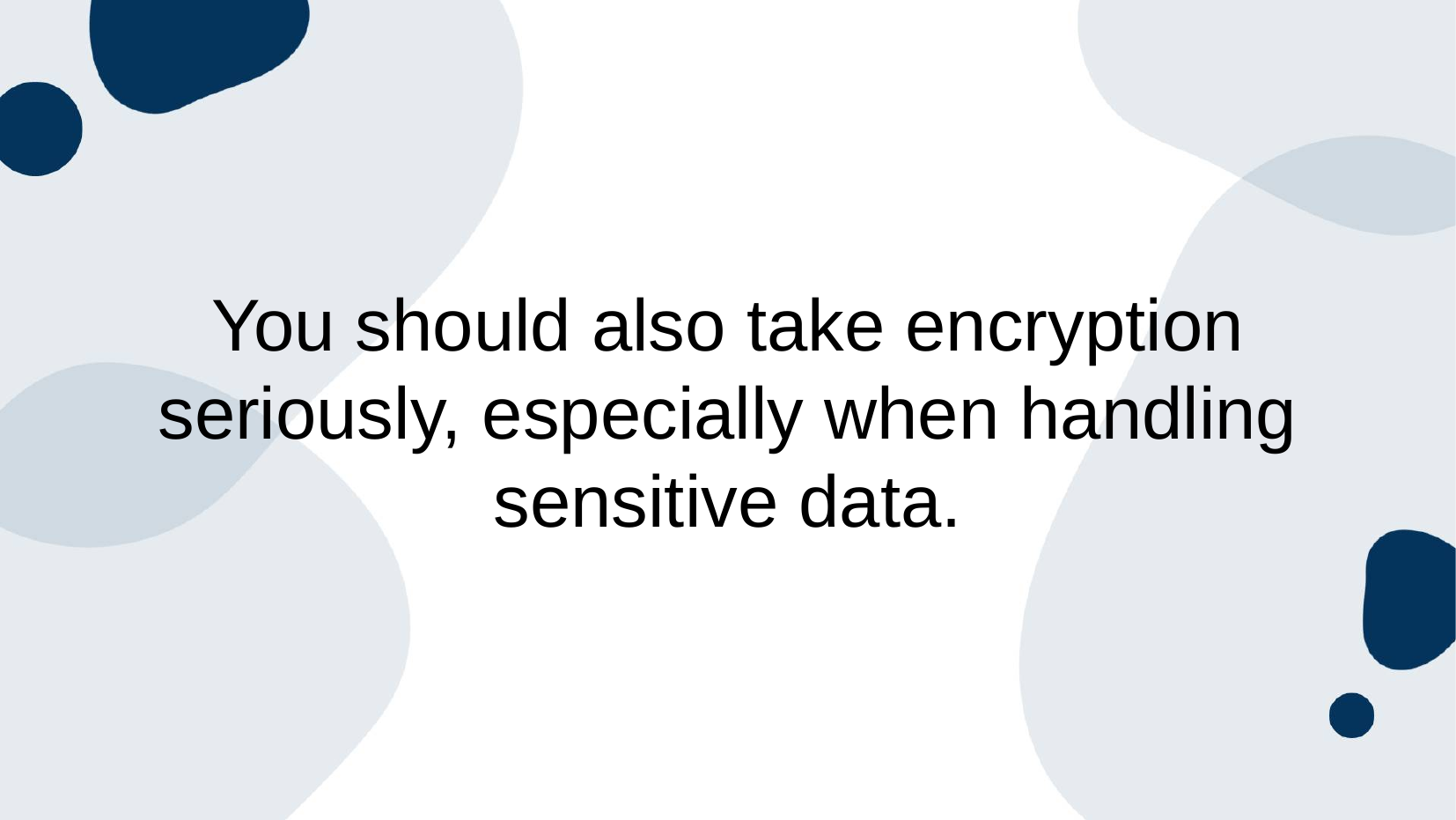

# You should also take encryption seriously, especially when handling sensitive data.